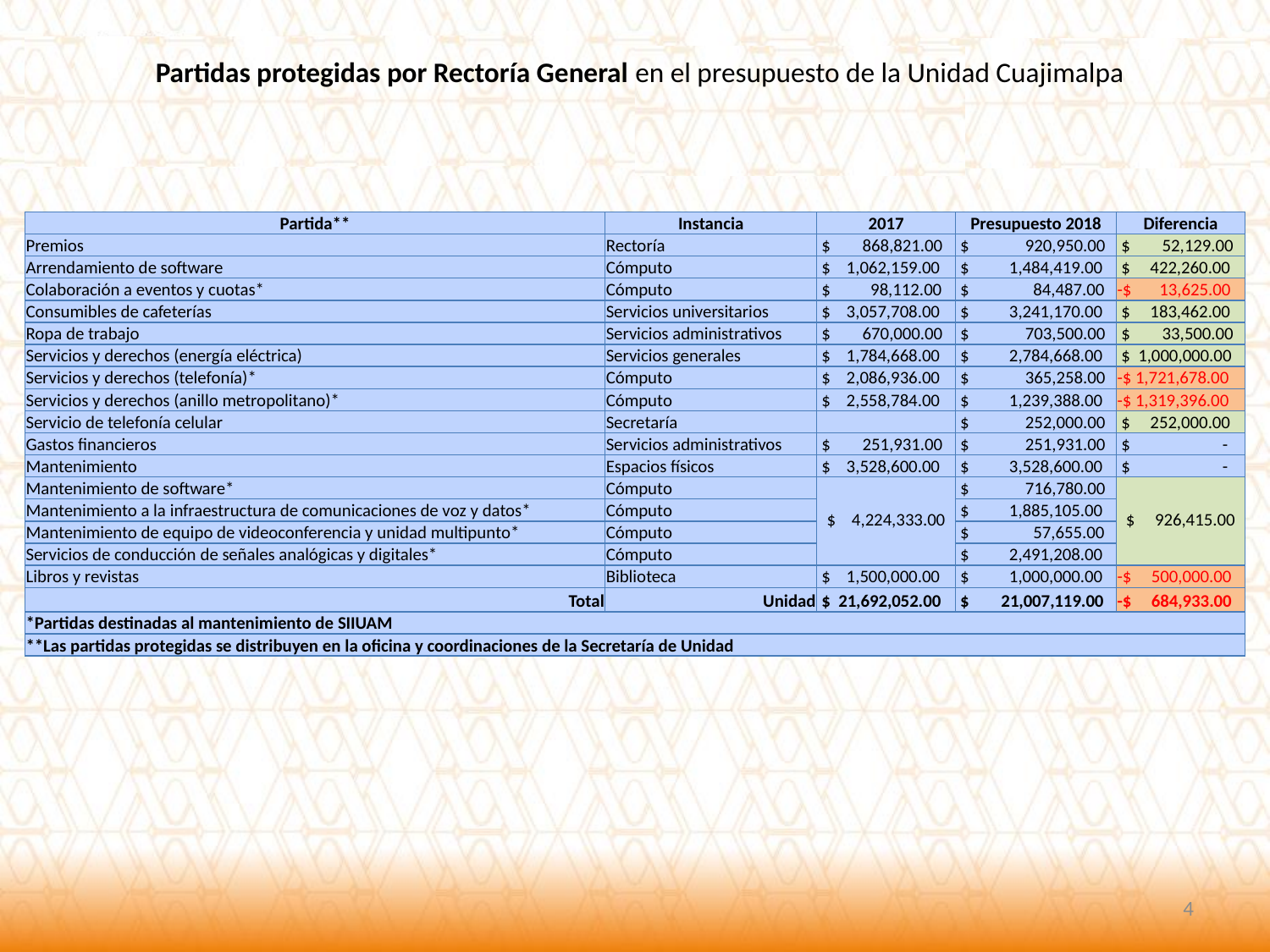

Partidas protegidas por Rectoría General en el presupuesto de la Unidad Cuajimalpa
| Partida\*\* | Instancia | 2017 | Presupuesto 2018 | Diferencia |
| --- | --- | --- | --- | --- |
| Premios | Rectoría | $ 868,821.00 | $ 920,950.00 | $ 52,129.00 |
| Arrendamiento de software | Cómputo | $ 1,062,159.00 | $ 1,484,419.00 | $ 422,260.00 |
| Colaboración a eventos y cuotas\* | Cómputo | $ 98,112.00 | $ 84,487.00 | -$ 13,625.00 |
| Consumibles de cafeterías | Servicios universitarios | $ 3,057,708.00 | $ 3,241,170.00 | $ 183,462.00 |
| Ropa de trabajo | Servicios administrativos | $ 670,000.00 | $ 703,500.00 | $ 33,500.00 |
| Servicios y derechos (energía eléctrica) | Servicios generales | $ 1,784,668.00 | $ 2,784,668.00 | $ 1,000,000.00 |
| Servicios y derechos (telefonía)\* | Cómputo | $ 2,086,936.00 | $ 365,258.00 | -$ 1,721,678.00 |
| Servicios y derechos (anillo metropolitano)\* | Cómputo | $ 2,558,784.00 | $ 1,239,388.00 | -$ 1,319,396.00 |
| Servicio de telefonía celular | Secretaría |  | $ 252,000.00 | $ 252,000.00 |
| Gastos financieros | Servicios administrativos | $ 251,931.00 | $ 251,931.00 | $ - |
| Mantenimiento | Espacios físicos | $ 3,528,600.00 | $ 3,528,600.00 | $ - |
| Mantenimiento de software\* | Cómputo | $ 4,224,333.00 | $ 716,780.00 | $ 926,415.00 |
| Mantenimiento a la infraestructura de comunicaciones de voz y datos\* | Cómputo |  | $ 1,885,105.00 |  |
| Mantenimiento de equipo de videoconferencia y unidad multipunto\* | Cómputo |  | $ 57,655.00 |  |
| Servicios de conducción de señales analógicas y digitales\* | Cómputo |  | $ 2,491,208.00 |  |
| Libros y revistas | Biblioteca | $ 1,500,000.00 | $ 1,000,000.00 | -$ 500,000.00 |
| Total | Unidad | $ 21,692,052.00 | $ 21,007,119.00 | -$ 684,933.00 |
| \*Partidas destinadas al mantenimiento de SIIUAM |  |  |  |  |
| \*\*Las partidas protegidas se distribuyen en la oficina y coordinaciones de la Secretaría de Unidad |  |  |  |  |
4